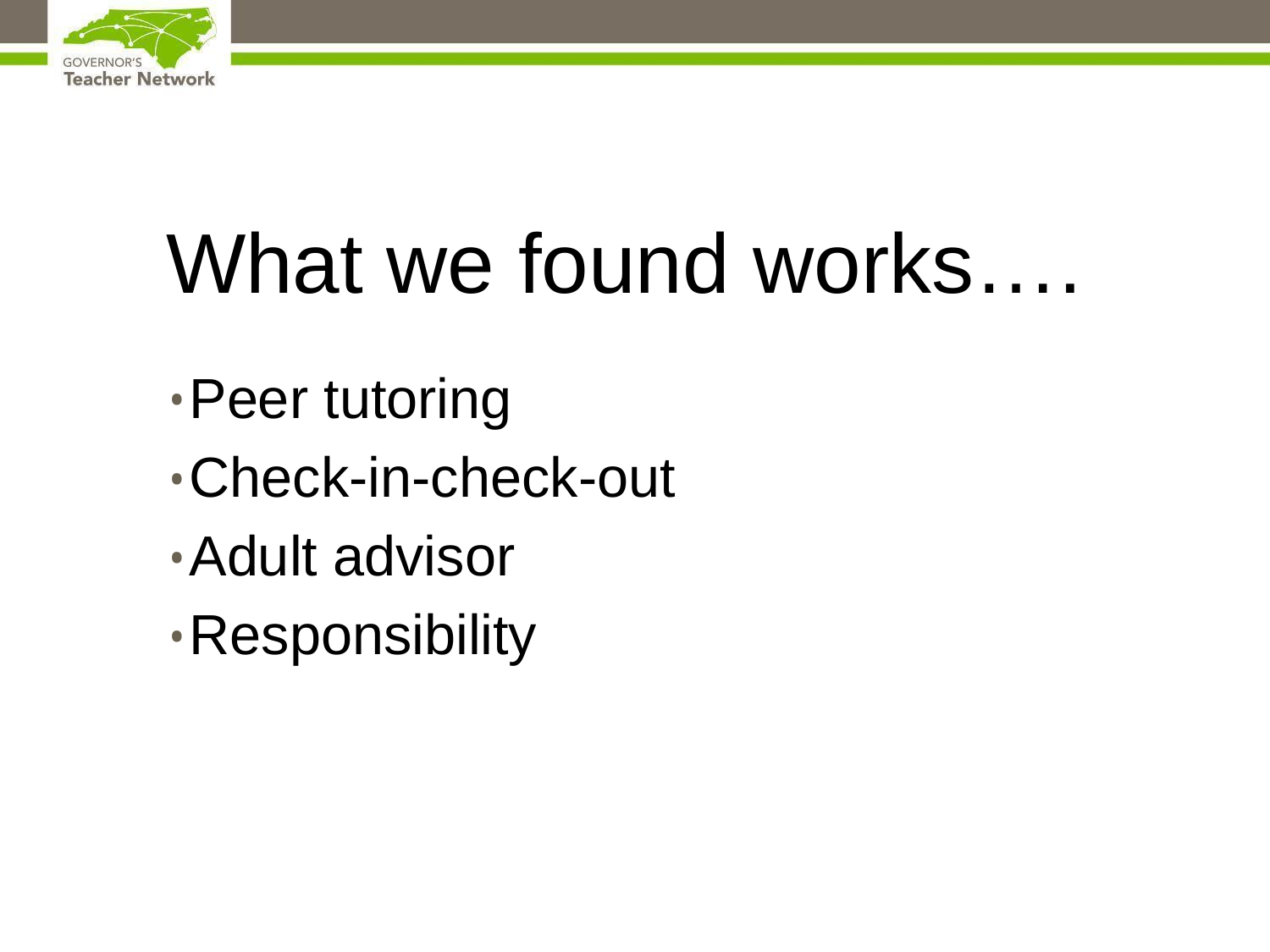

# What we found works….
Peer tutoring
Check-in-check-out
Adult advisor
Responsibility